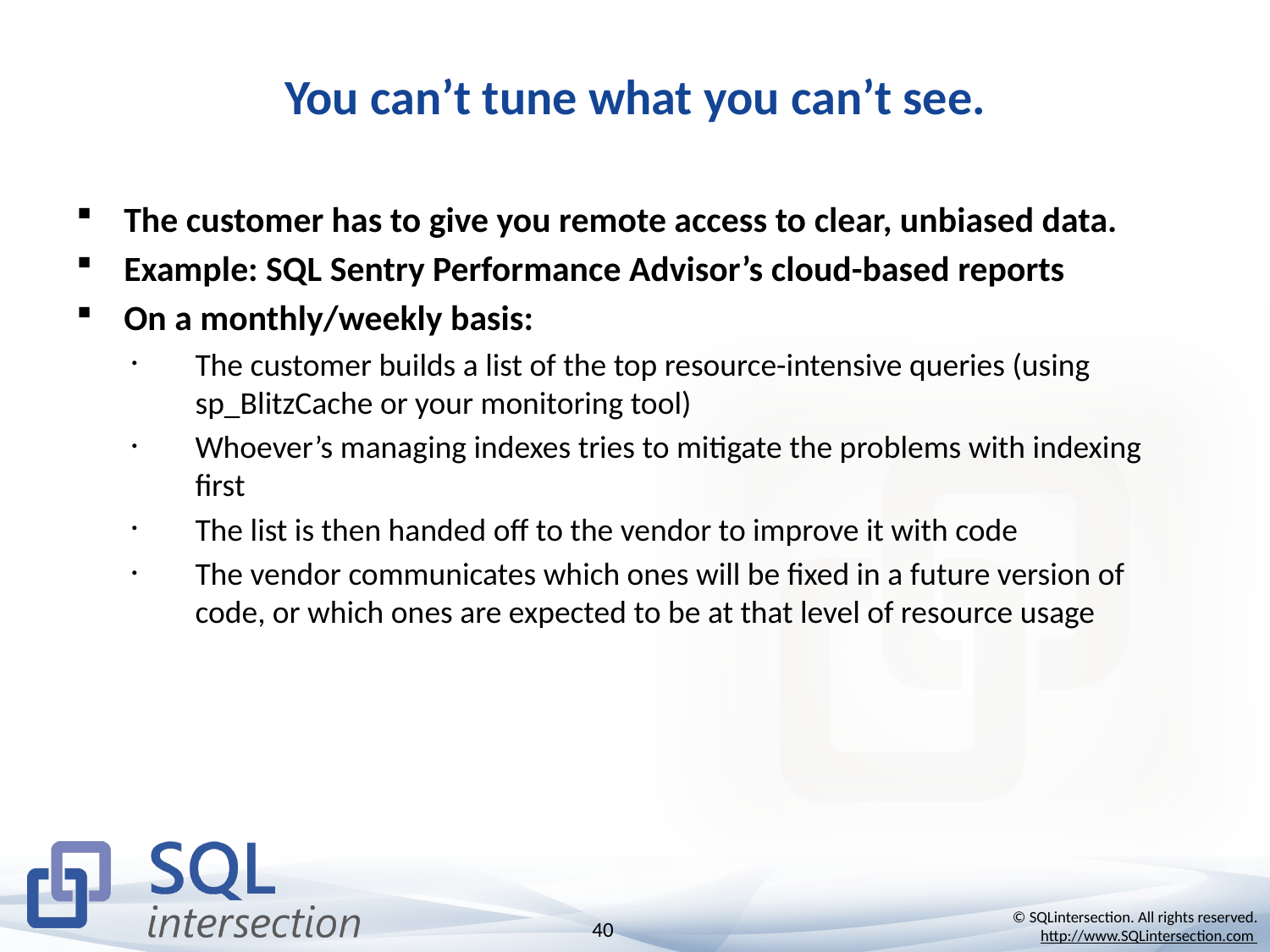

# You can’t tune what you can’t see.
The customer has to give you remote access to clear, unbiased data.
Example: SQL Sentry Performance Advisor’s cloud-based reports
On a monthly/weekly basis:
The customer builds a list of the top resource-intensive queries (using sp_BlitzCache or your monitoring tool)
Whoever’s managing indexes tries to mitigate the problems with indexing first
The list is then handed off to the vendor to improve it with code
The vendor communicates which ones will be fixed in a future version of code, or which ones are expected to be at that level of resource usage